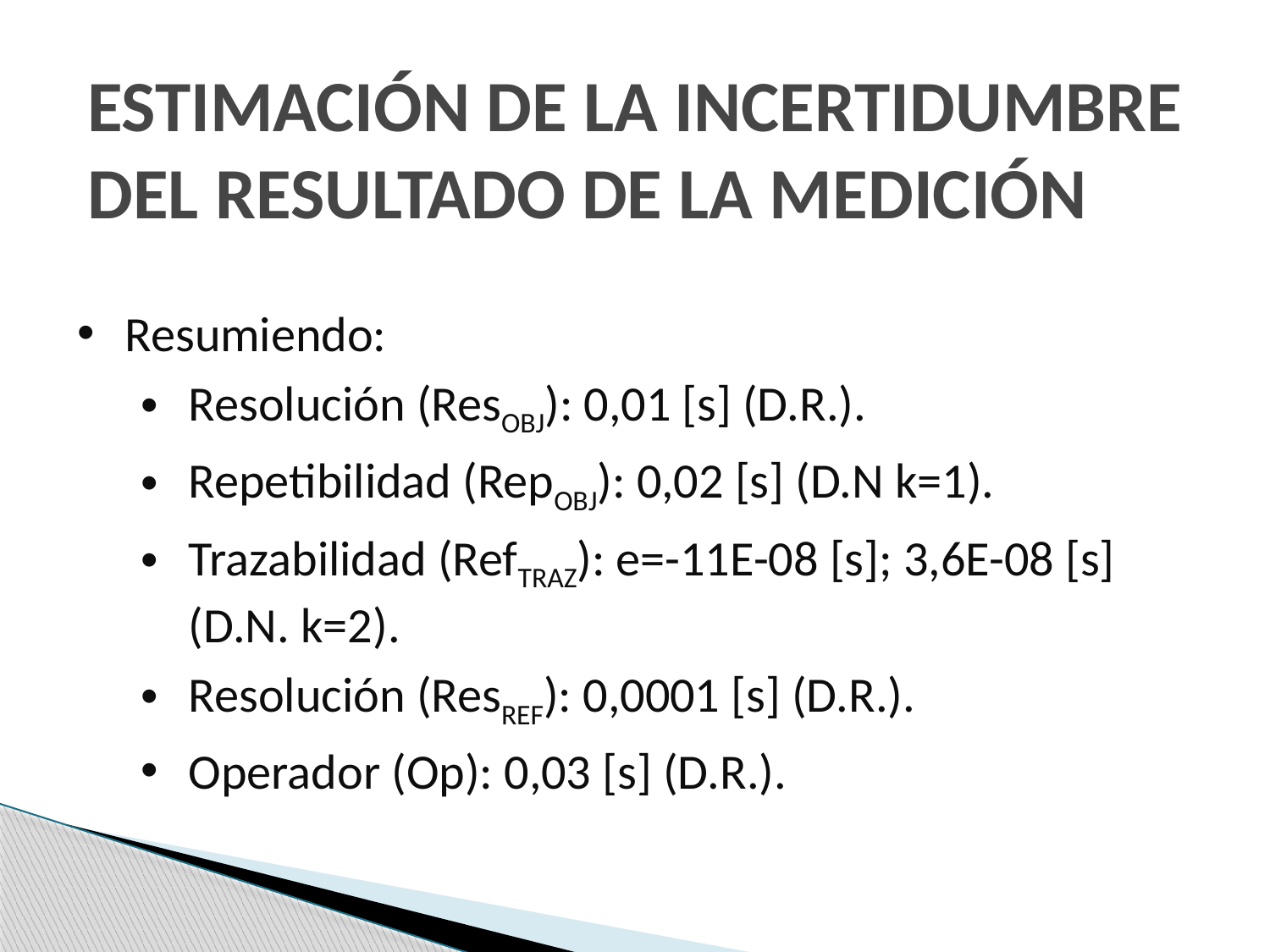

# ESTIMACIÓN DE LA INCERTIDUMBRE DEL RESULTADO DE LA MEDICIÓN
Resumiendo:
Resolución (ResOBJ): 0,01 [s] (D.R.).
Repetibilidad (RepOBJ): 0,02 [s] (D.N k=1).
Trazabilidad (RefTRAZ): e=-11E-08 [s]; 3,6E-08 [s] (D.N. k=2).
Resolución (ResREF): 0,0001 [s] (D.R.).
Operador (Op): 0,03 [s] (D.R.).